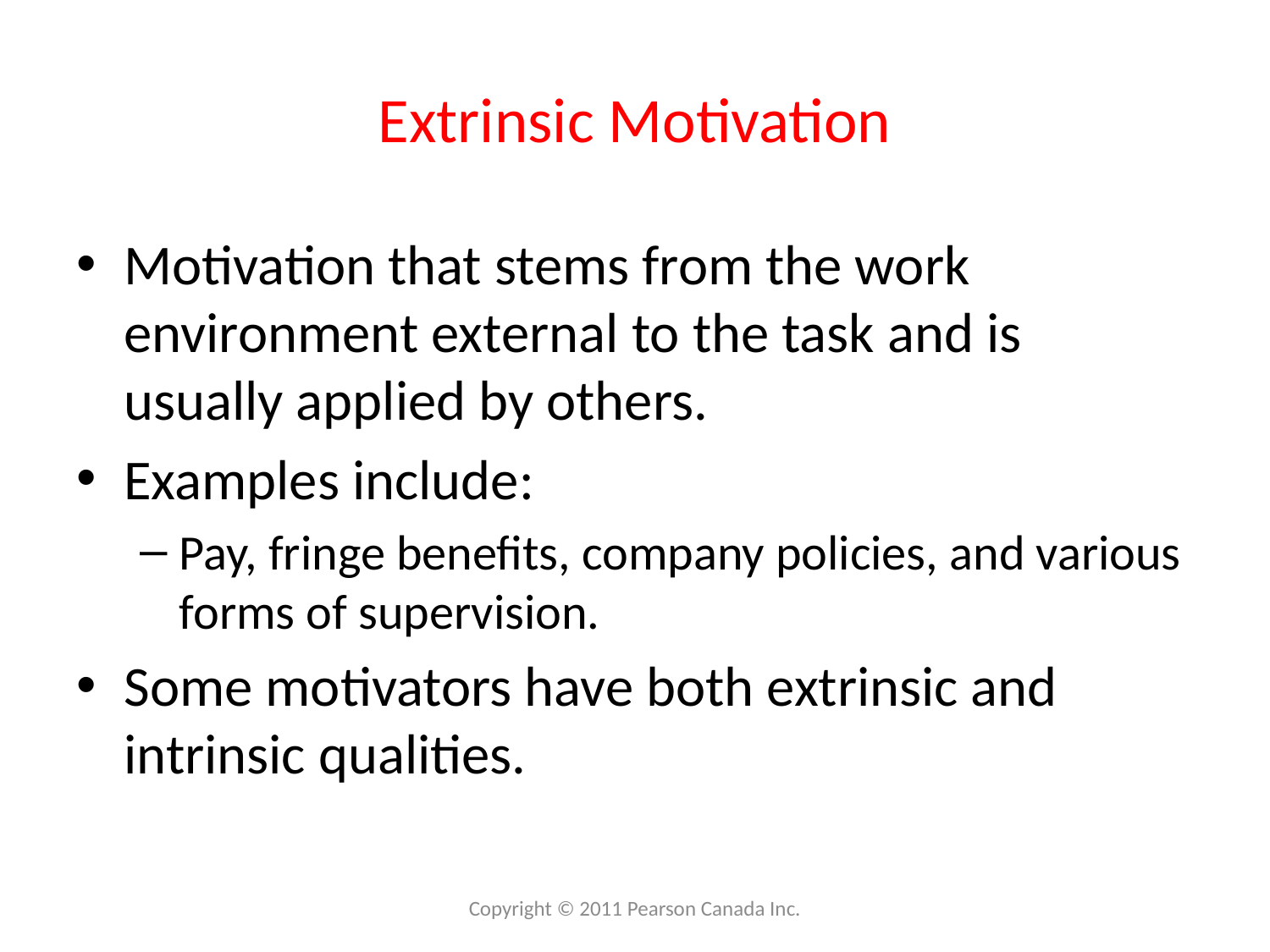

# Extrinsic Motivation
Motivation that stems from the work environment external to the task and is usually applied by others.
Examples include:
Pay, fringe benefits, company policies, and various forms of supervision.
Some motivators have both extrinsic and intrinsic qualities.

Copyright © 2011 Pearson Canada Inc.